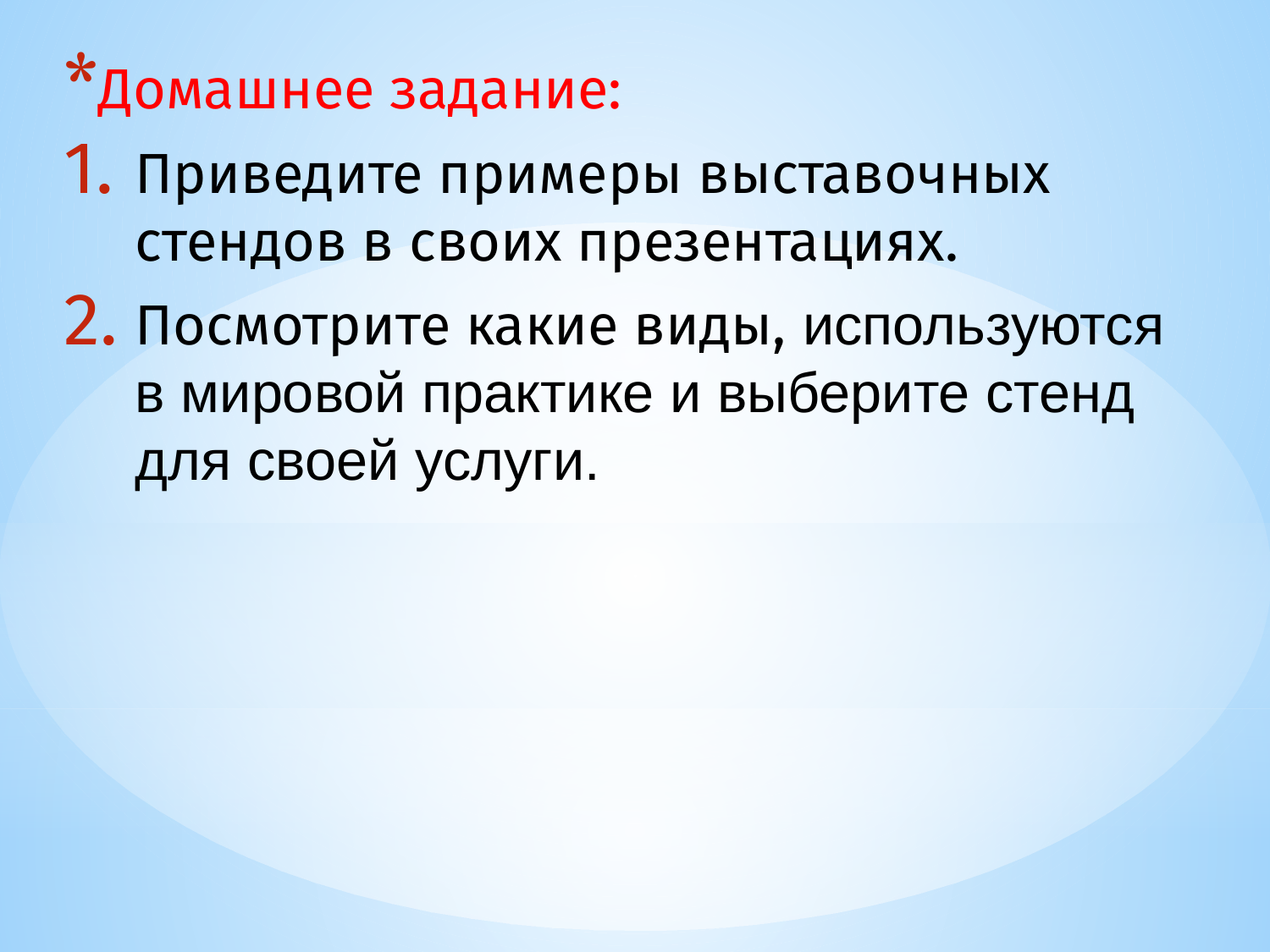

Домашнее задание:
Приведите примеры выставочных стендов в своих презентациях.
Посмотрите какие виды, используются в мировой практике и выберите стенд для своей услуги.

#